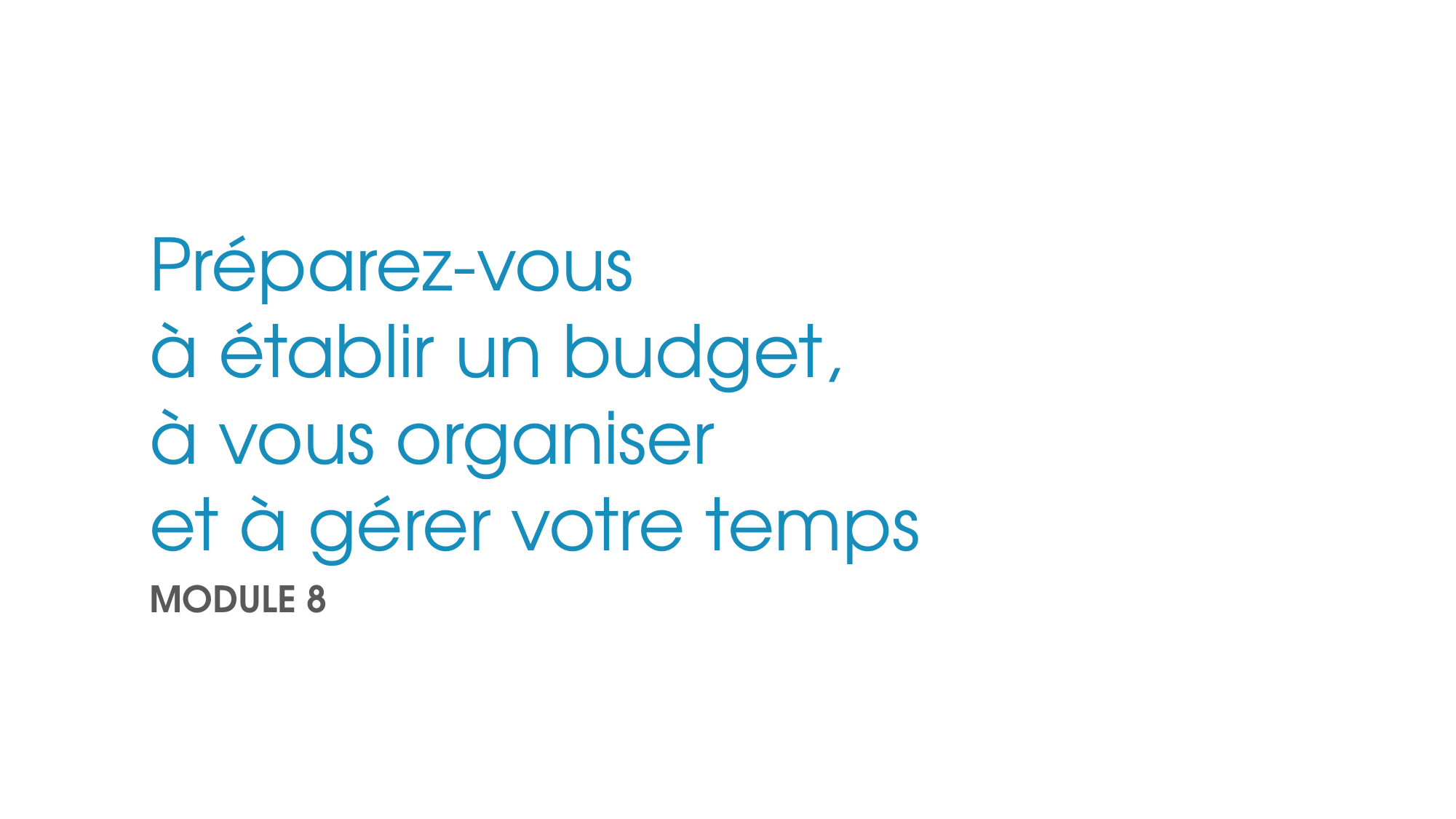

# Préparez-vous  à établir un budget,  à vous organiser et à gérer votre temps
MODULE 8